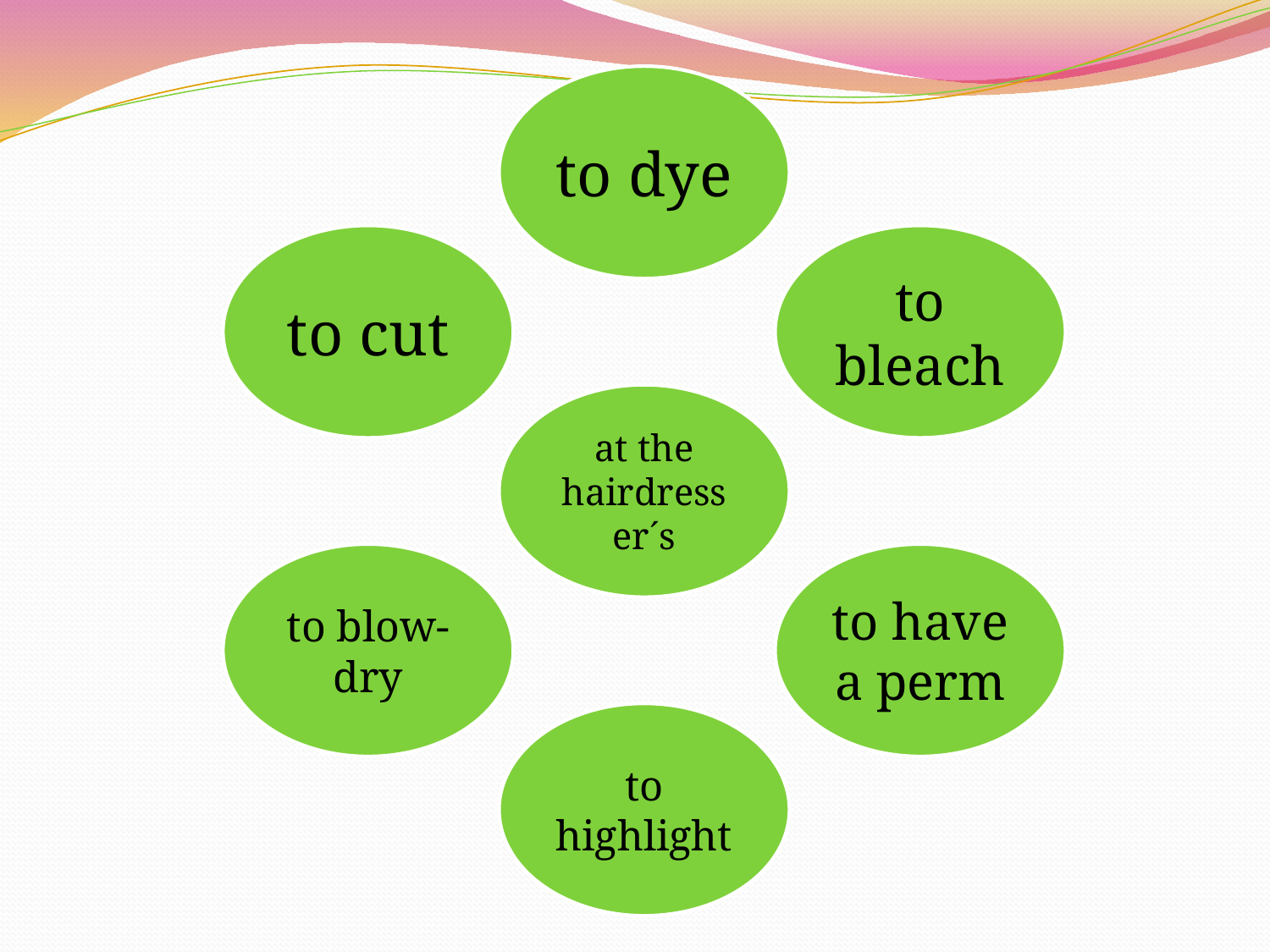

at the hairdresser´s
to dye
to have a perm
to highlight
to bleach
to cut
to blow-dry
#